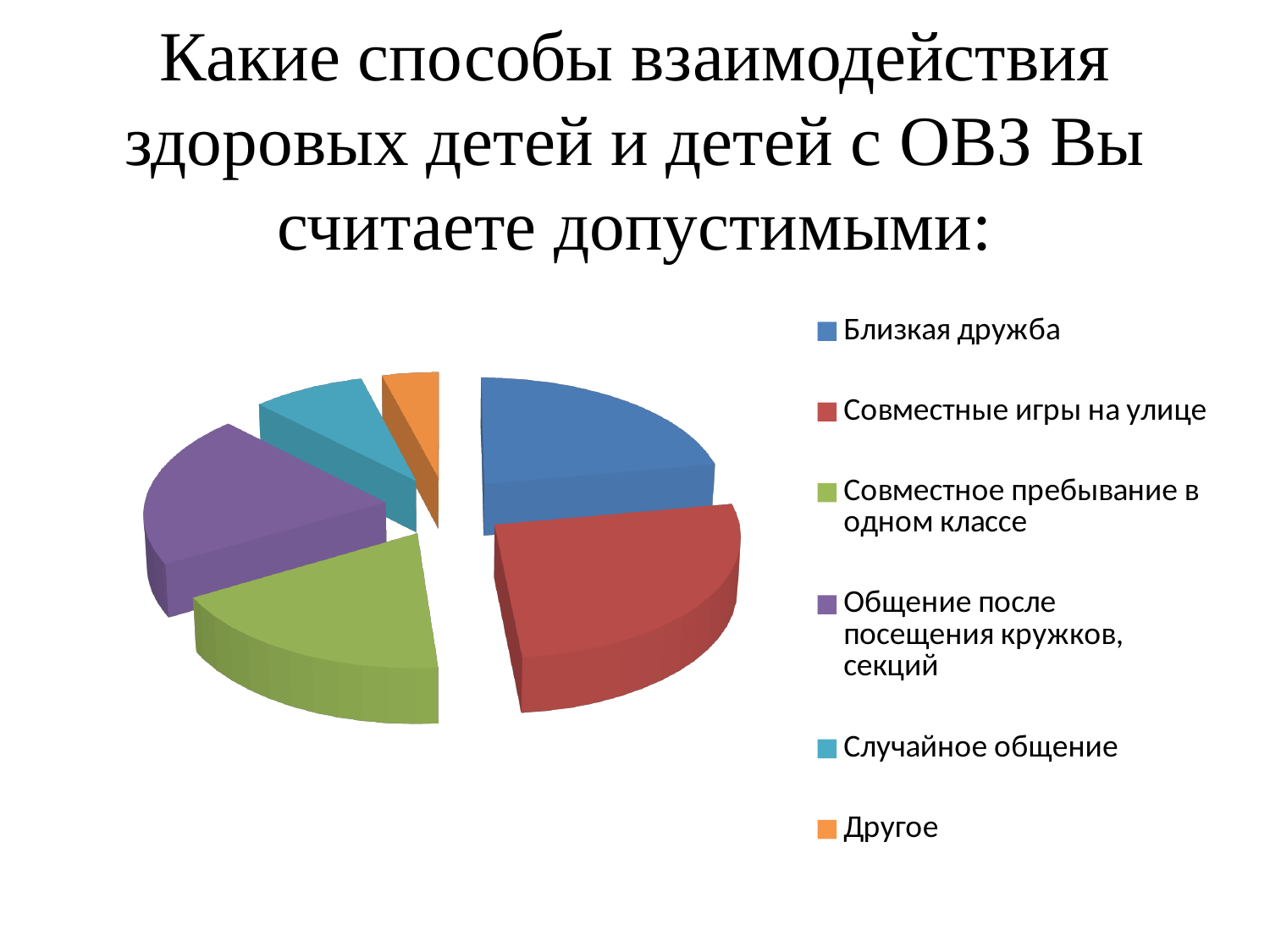

# Какие способы взаимодействия здоровых детей и детей с ОВЗ Вы считаете допустимыми:

[unsupported chart]